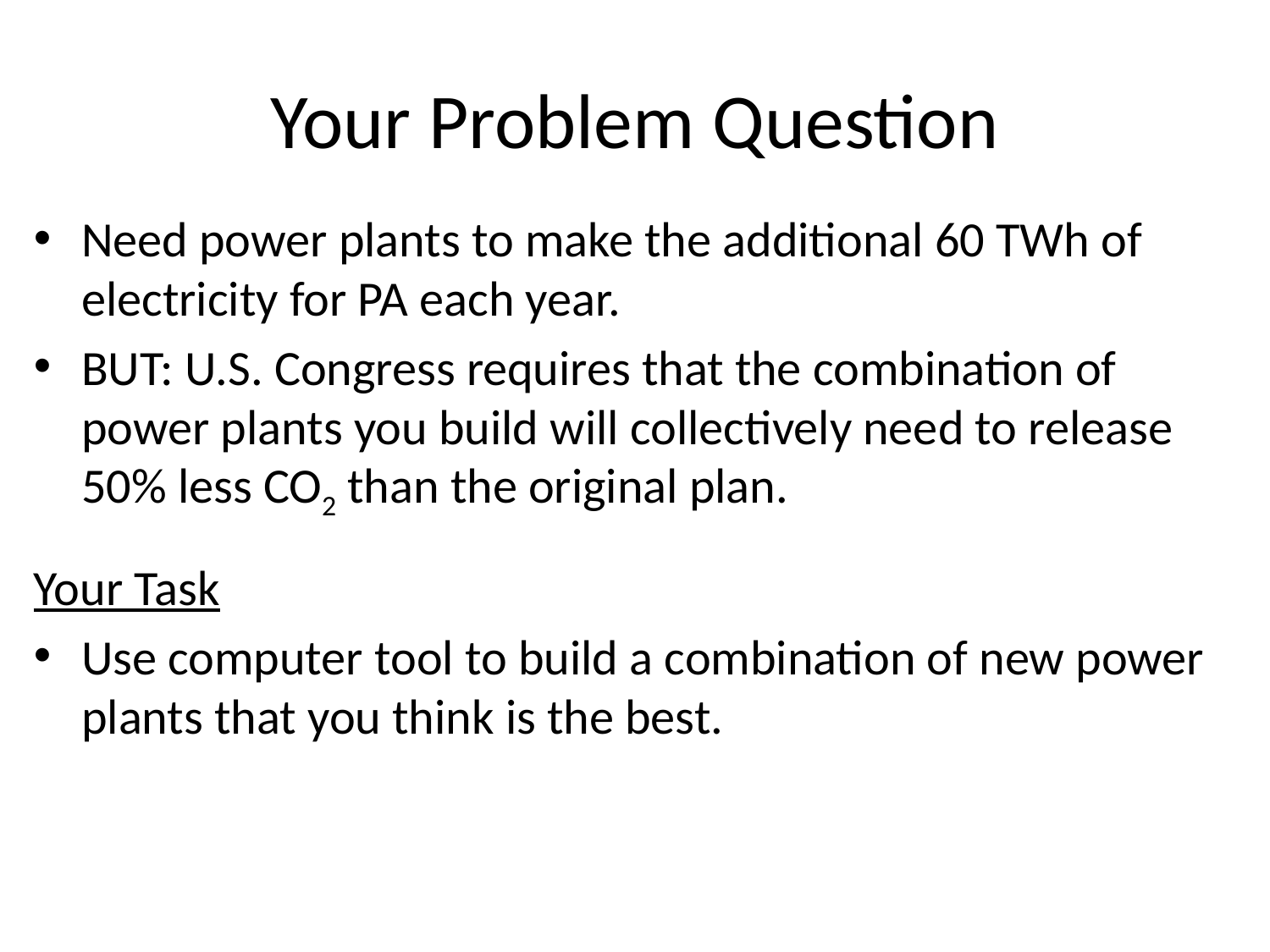

# Your Problem Question
Need power plants to make the additional 60 TWh of electricity for PA each year.
BUT: U.S. Congress requires that the combination of power plants you build will collectively need to release 50% less CO2 than the original plan.

Your Task
Use computer tool to build a combination of new power plants that you think is the best.